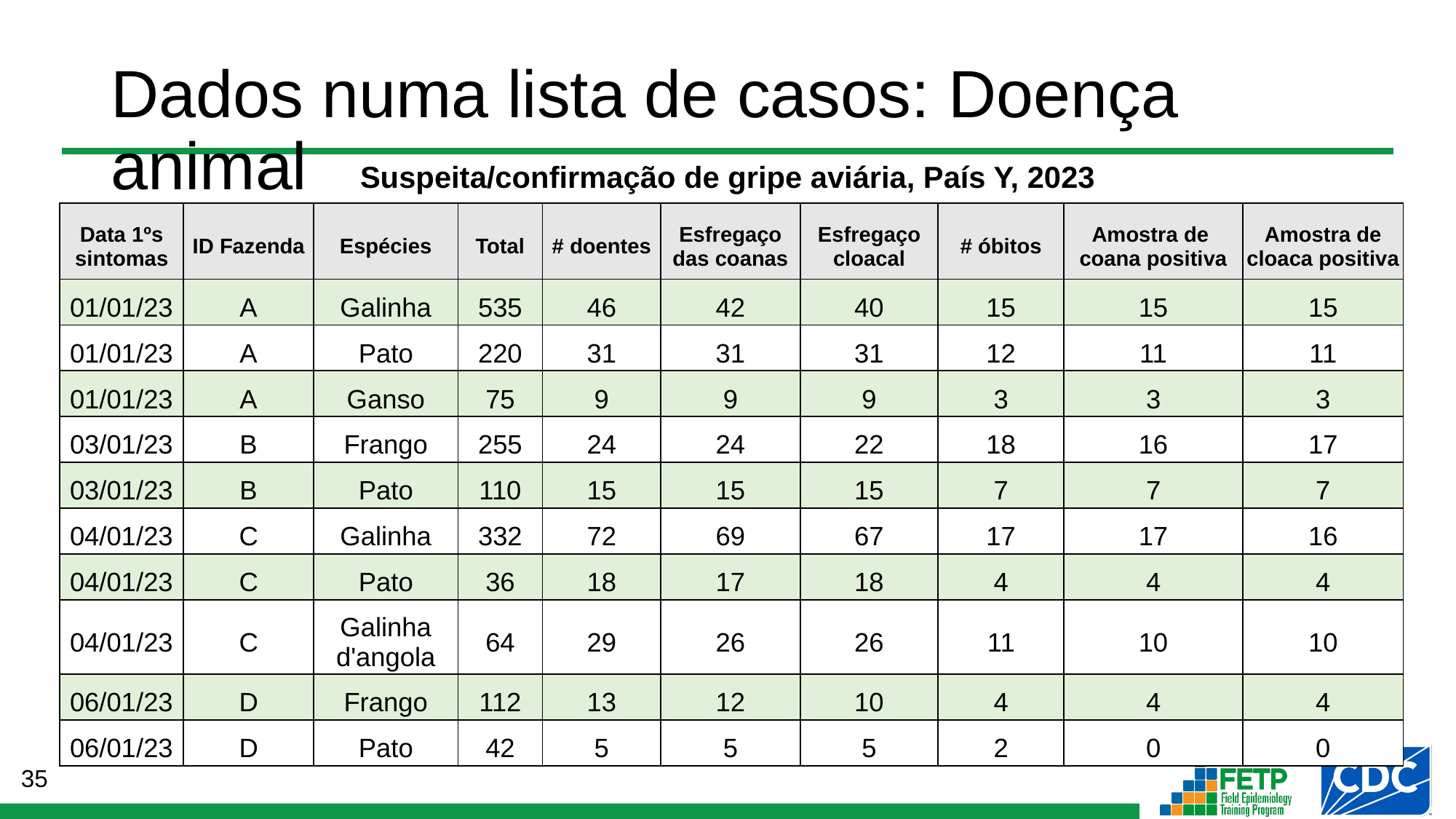

# Dados numa lista de casos: Doença animal
Suspeita/confirmação de gripe aviária, País Y, 2023
| Data 1ºs sintomas | ID Fazenda | Espécies | Total | # doentes | Esfregaço das coanas | Esfregaço cloacal | # óbitos | Amostra de coana positiva | Amostra de cloaca positiva |
| --- | --- | --- | --- | --- | --- | --- | --- | --- | --- |
| 01/01/23 | A | Galinha | 535 | 46 | 42 | 40 | 15 | 15 | 15 |
| 01/01/23 | A | Pato | 220 | 31 | 31 | 31 | 12 | 11 | 11 |
| 01/01/23 | A | Ganso | 75 | 9 | 9 | 9 | 3 | 3 | 3 |
| 03/01/23 | B | Frango | 255 | 24 | 24 | 22 | 18 | 16 | 17 |
| 03/01/23 | B | Pato | 110 | 15 | 15 | 15 | 7 | 7 | 7 |
| 04/01/23 | C | Galinha | 332 | 72 | 69 | 67 | 17 | 17 | 16 |
| 04/01/23 | C | Pato | 36 | 18 | 17 | 18 | 4 | 4 | 4 |
| 04/01/23 | C | Galinha d'angola | 64 | 29 | 26 | 26 | 11 | 10 | 10 |
| 06/01/23 | D | Frango | 112 | 13 | 12 | 10 | 4 | 4 | 4 |
| 06/01/23 | D | Pato | 42 | 5 | 5 | 5 | 2 | 0 | 0 |